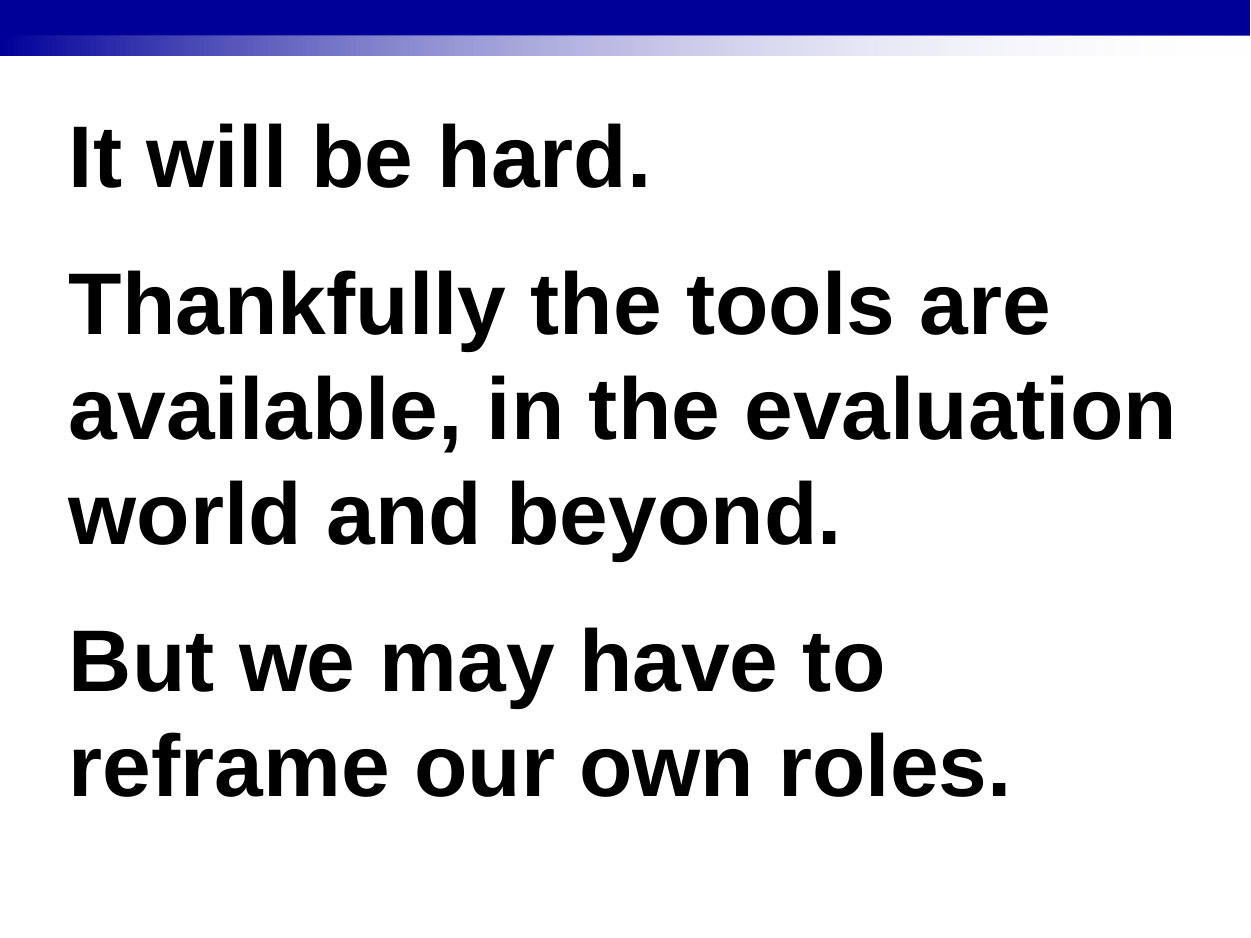

It will be hard.
Thankfully the tools are available, in the evaluation world and beyond.
But we may have to reframe our own roles.